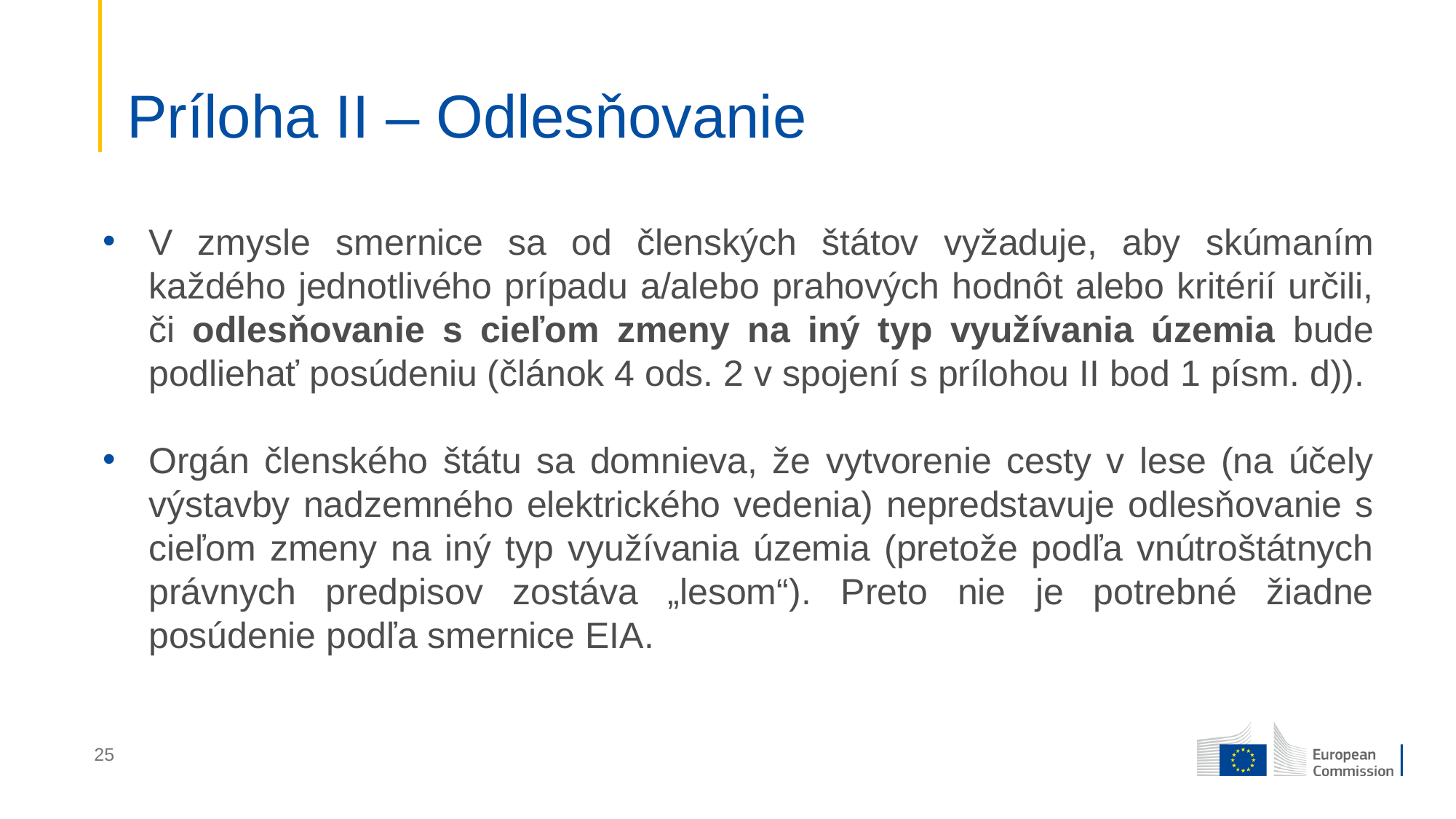

# Príloha II – Odlesňovanie

V zmysle smernice sa od členských štátov vyžaduje, aby skúmaním každého jednotlivého prípadu a/alebo prahových hodnôt alebo kritérií určili, či odlesňovanie s cieľom zmeny na iný typ využívania územia bude podliehať posúdeniu (článok 4 ods. 2 v spojení s prílohou II bod 1 písm. d)).

Orgán členského štátu sa domnieva, že vytvorenie cesty v lese (na účely výstavby nadzemného elektrického vedenia) nepredstavuje odlesňovanie s cieľom zmeny na iný typ využívania územia (pretože podľa vnútroštátnych právnych predpisov zostáva „lesom“). Preto nie je potrebné žiadne posúdenie podľa smernice EIA.

25